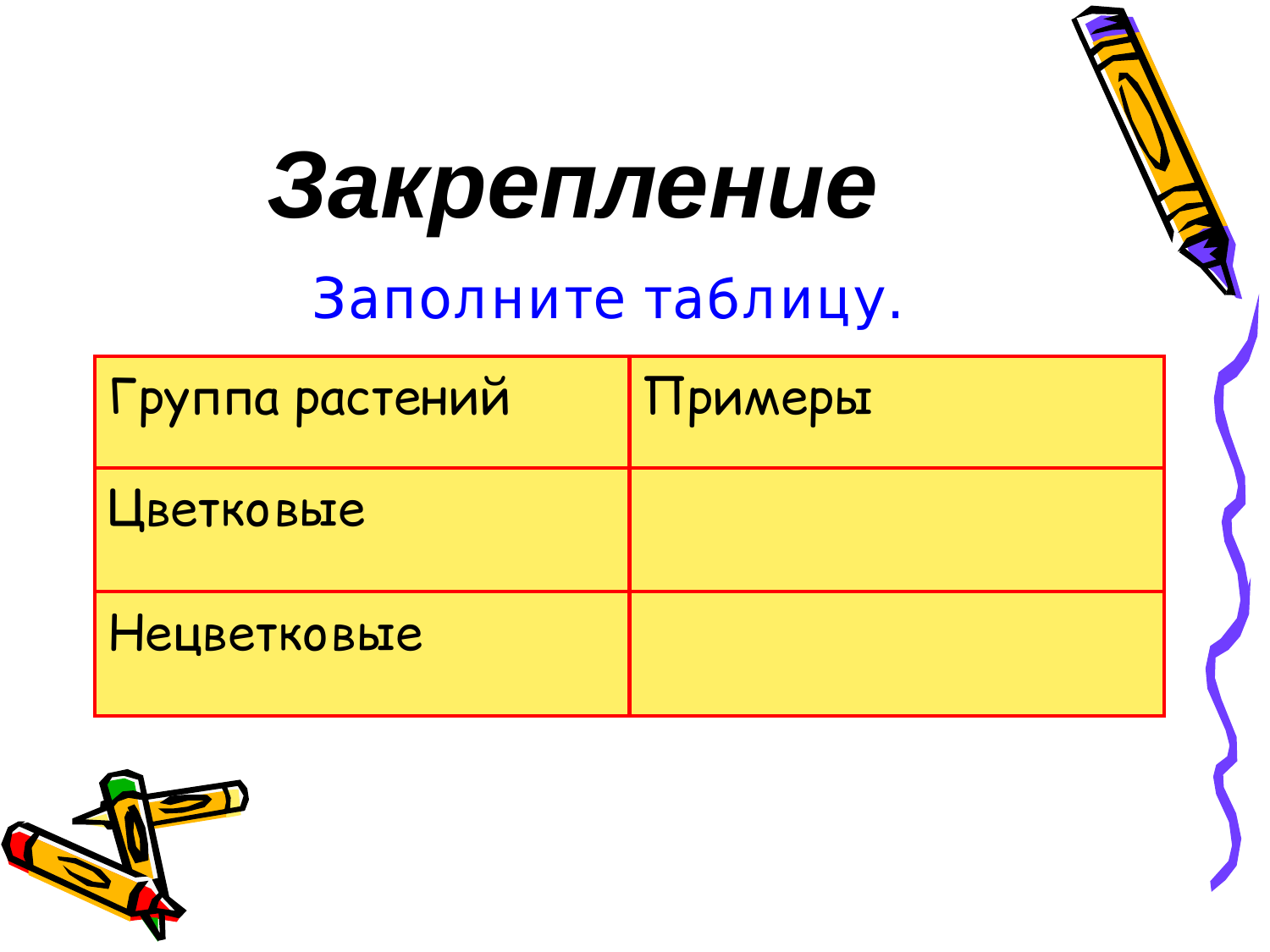

# Закрепление
Заполните таблицу.
| Группа растений | Примеры |
| --- | --- |
| Цветковые |  |
| Нецветковые |  |